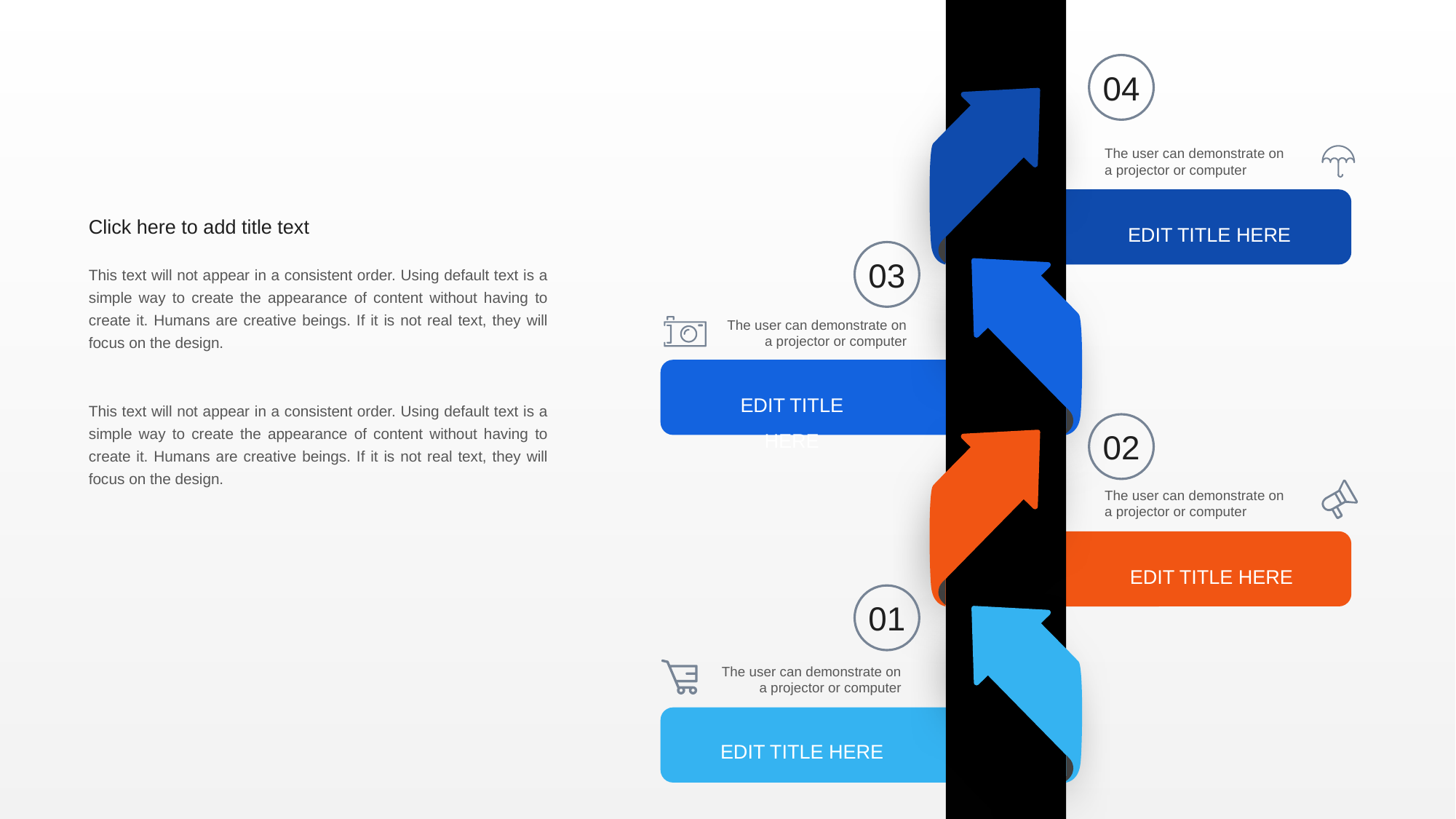

04

The user can demonstrate on a projector or computer

Click here to add title text

This text will not appear in a consistent order. Using default text is a simple way to create the appearance of content without having to create it. Humans are creative beings. If it is not real text, they will focus on the design.

This text will not appear in a consistent order. Using default text is a simple way to create the appearance of content without having to create it. Humans are creative beings. If it is not real text, they will focus on the design.
EDIT TITLE HERE
03

The user can demonstrate on a projector or computer

EDIT TITLE HERE
02

The user can demonstrate on a projector or computer

EDIT TITLE HERE
01

The user can demonstrate on a projector or computer

EDIT TITLE HERE